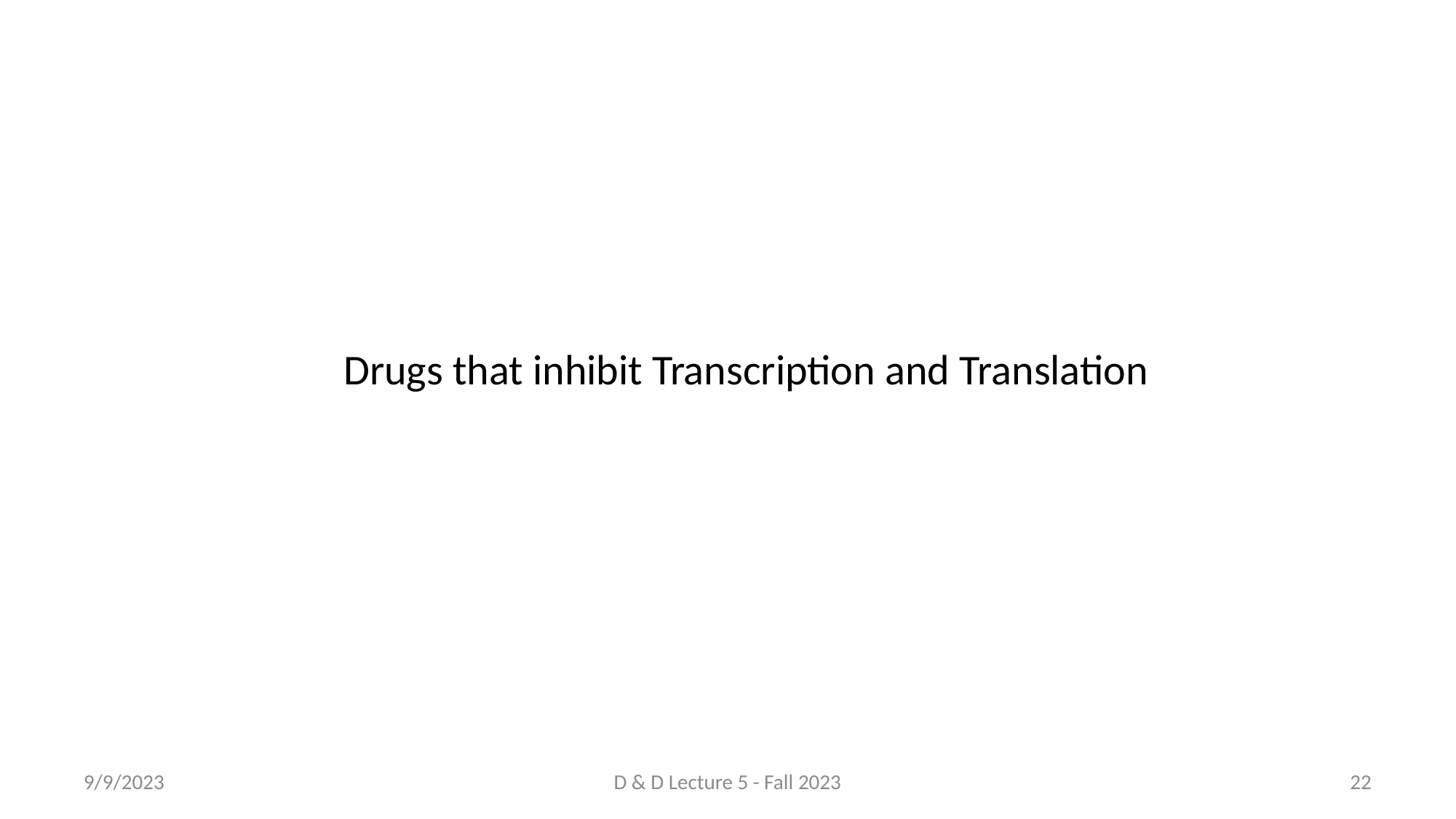

Drugs that inhibit Transcription and Translation
9/9/2023
D & D Lecture 5 - Fall 2023
22